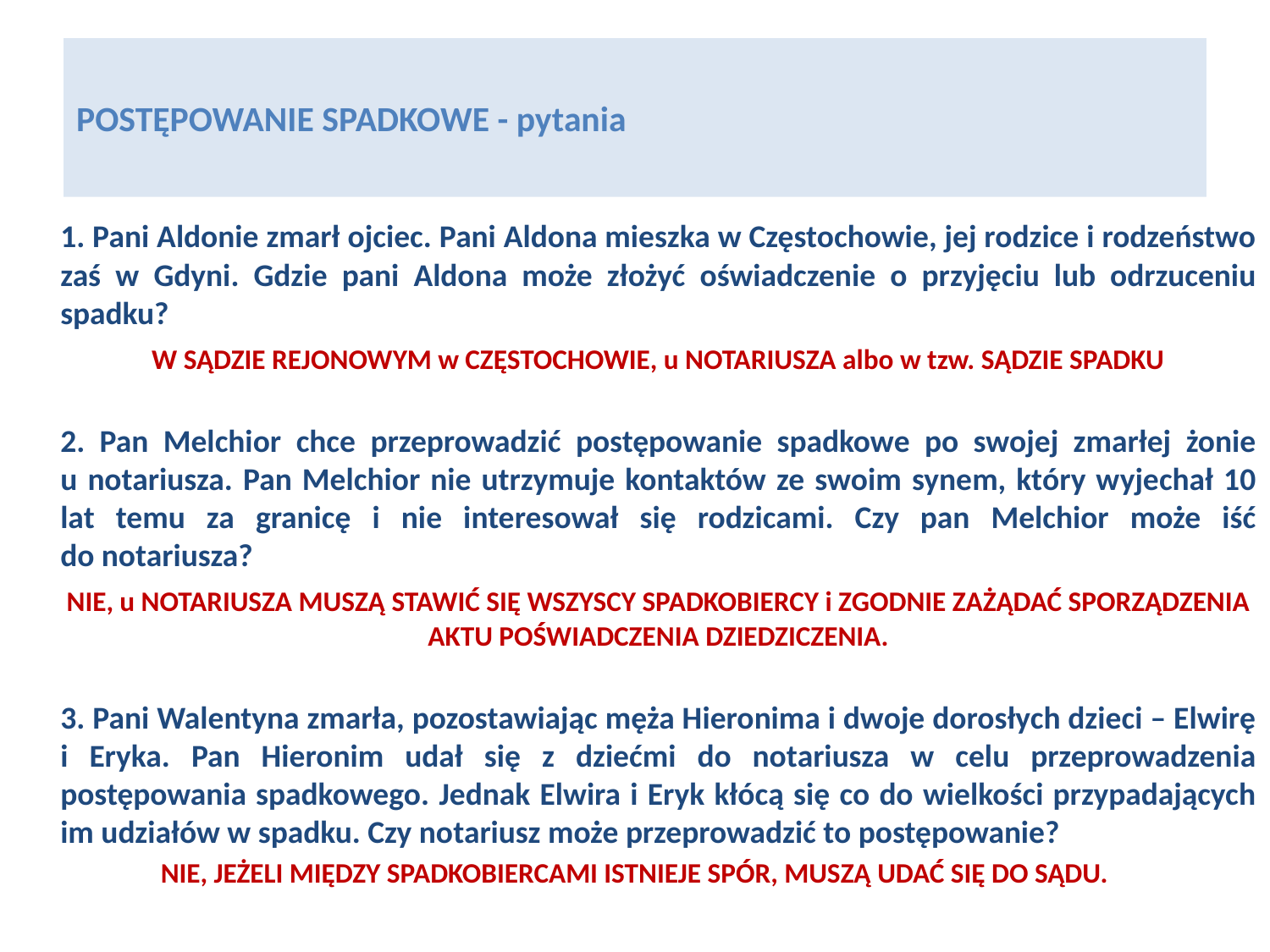

# POSTĘPOWANIE SPADKOWE - pytania
	1. Pani Aldonie zmarł ojciec. Pani Aldona mieszka w Częstochowie, jej rodzice i rodzeństwo zaś w Gdyni. Gdzie pani Aldona może złożyć oświadczenie o przyjęciu lub odrzuceniu spadku?
	W SĄDZIE REJONOWYM w CZĘSTOCHOWIE, u NOTARIUSZA albo w tzw. SĄDZIE SPADKU

	2. Pan Melchior chce przeprowadzić postępowanie spadkowe po swojej zmarłej żonie
u notariusza. Pan Melchior nie utrzymuje kontaktów ze swoim synem, który wyjechał 10 lat temu za granicę i nie interesował się rodzicami. Czy pan Melchior może iść
do notariusza?
	NIE, u NOTARIUSZA MUSZĄ STAWIĆ SIĘ WSZYSCY SPADKOBIERCY i ZGODNIE ZAŻĄDAĆ SPORZĄDZENIA AKTU POŚWIADCZENIA DZIEDZICZENIA.

	3. Pani Walentyna zmarła, pozostawiając męża Hieronima i dwoje dorosłych dzieci – Elwirę
i Eryka. Pan Hieronim udał się z dziećmi do notariusza w celu przeprowadzenia postępowania spadkowego. Jednak Elwira i Eryk kłócą się co do wielkości przypadających im udziałów w spadku. Czy notariusz może przeprowadzić to postępowanie?
NIE, JEŻELI MIĘDZY SPADKOBIERCAMI ISTNIEJE SPÓR, MUSZĄ UDAĆ SIĘ DO SĄDU.